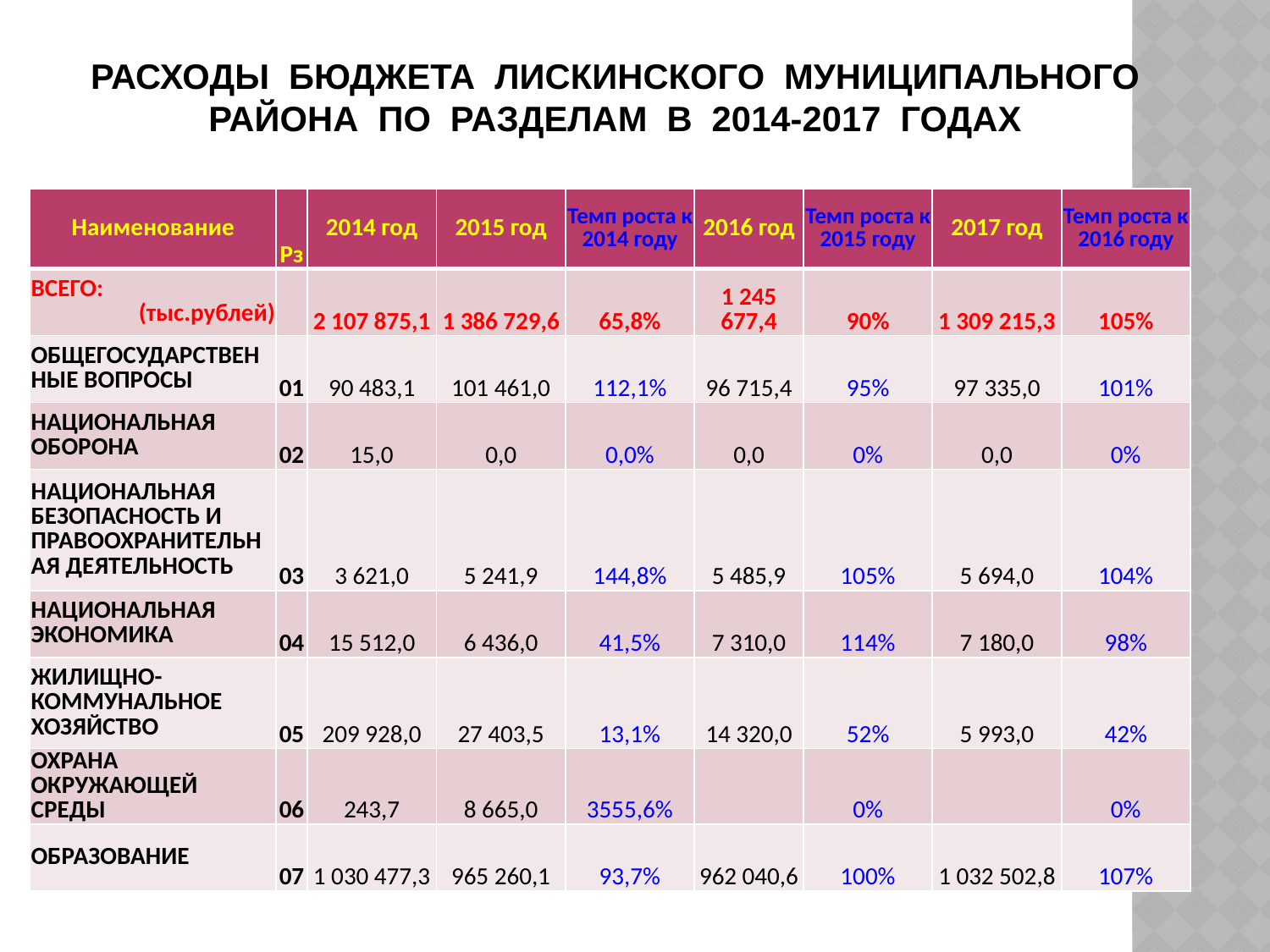

# Расходы  бюджета  Лискинского  муниципального района  по  разделам  в  2014-2017  годах
| Наименование | Рз | 2014 год | 2015 год | Темп роста к 2014 году | 2016 год | Темп роста к 2015 году | 2017 год | Темп роста к 2016 году |
| --- | --- | --- | --- | --- | --- | --- | --- | --- |
| ВСЕГО: (тыс.рублей) |  | 2 107 875,1 | 1 386 729,6 | 65,8% | 1 245 677,4 | 90% | 1 309 215,3 | 105% |
| ОБЩЕГОСУДАРСТВЕННЫЕ ВОПРОСЫ | 01 | 90 483,1 | 101 461,0 | 112,1% | 96 715,4 | 95% | 97 335,0 | 101% |
| НАЦИОНАЛЬНАЯ ОБОРОНА | 02 | 15,0 | 0,0 | 0,0% | 0,0 | 0% | 0,0 | 0% |
| НАЦИОНАЛЬНАЯ БЕЗОПАСНОСТЬ И ПРАВООХРАНИТЕЛЬНАЯ ДЕЯТЕЛЬНОСТЬ | 03 | 3 621,0 | 5 241,9 | 144,8% | 5 485,9 | 105% | 5 694,0 | 104% |
| НАЦИОНАЛЬНАЯ ЭКОНОМИКА | 04 | 15 512,0 | 6 436,0 | 41,5% | 7 310,0 | 114% | 7 180,0 | 98% |
| ЖИЛИЩНО-КОММУНАЛЬНОЕ ХОЗЯЙСТВО | 05 | 209 928,0 | 27 403,5 | 13,1% | 14 320,0 | 52% | 5 993,0 | 42% |
| ОХРАНА ОКРУЖАЮЩЕЙ СРЕДЫ | 06 | 243,7 | 8 665,0 | 3555,6% |  | 0% |  | 0% |
| ОБРАЗОВАНИЕ | 07 | 1 030 477,3 | 965 260,1 | 93,7% | 962 040,6 | 100% | 1 032 502,8 | 107% |